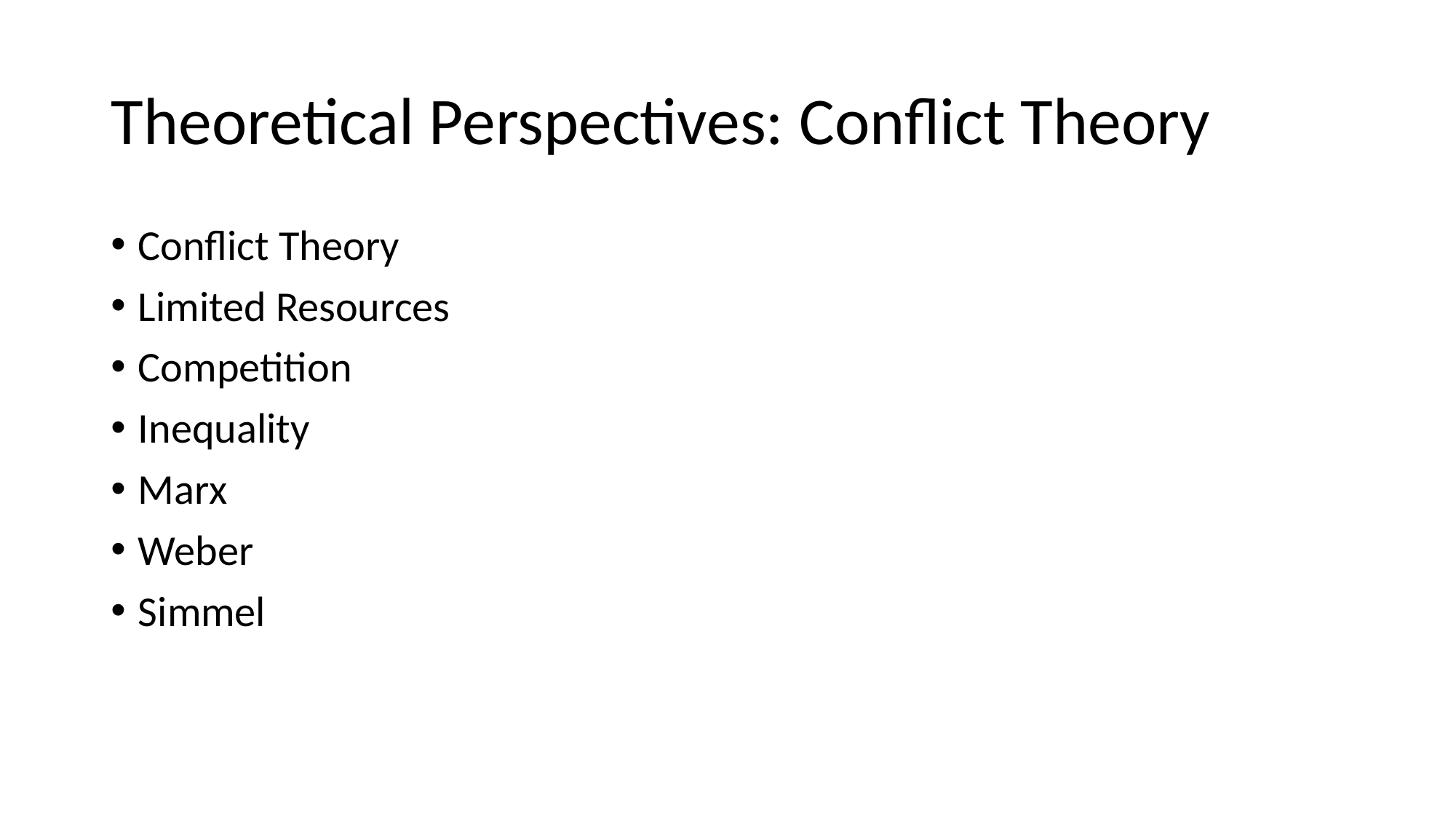

# Theoretical Perspectives: Conflict Theory
Conflict Theory
Limited Resources
Competition
Inequality
Marx
Weber
Simmel